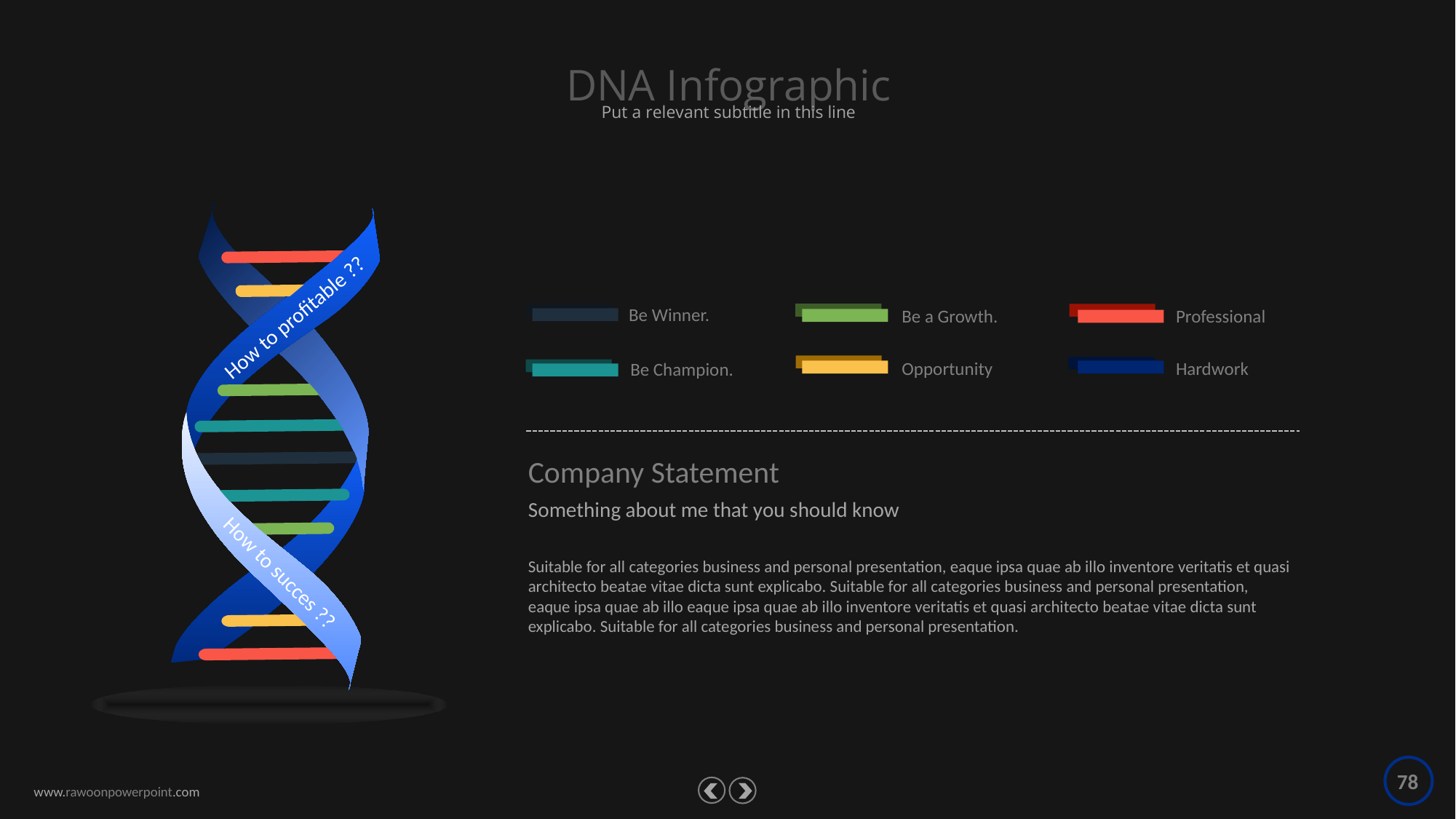

DNA Infographic
Put a relevant subtitle in this line

How to profitable ??
How to succes ??

Be Winner.
Professional
Be a Growth.

Opportunity
Hardwork
Be Champion.

Company Statement
Something about me that you should know
Suitable for all categories business and personal presentation, eaque ipsa quae ab illo inventore veritatis et quasi architecto beatae vitae dicta sunt explicabo. Suitable for all categories business and personal presentation, eaque ipsa quae ab illo eaque ipsa quae ab illo inventore veritatis et quasi architecto beatae vitae dicta sunt explicabo. Suitable for all categories business and personal presentation.
78